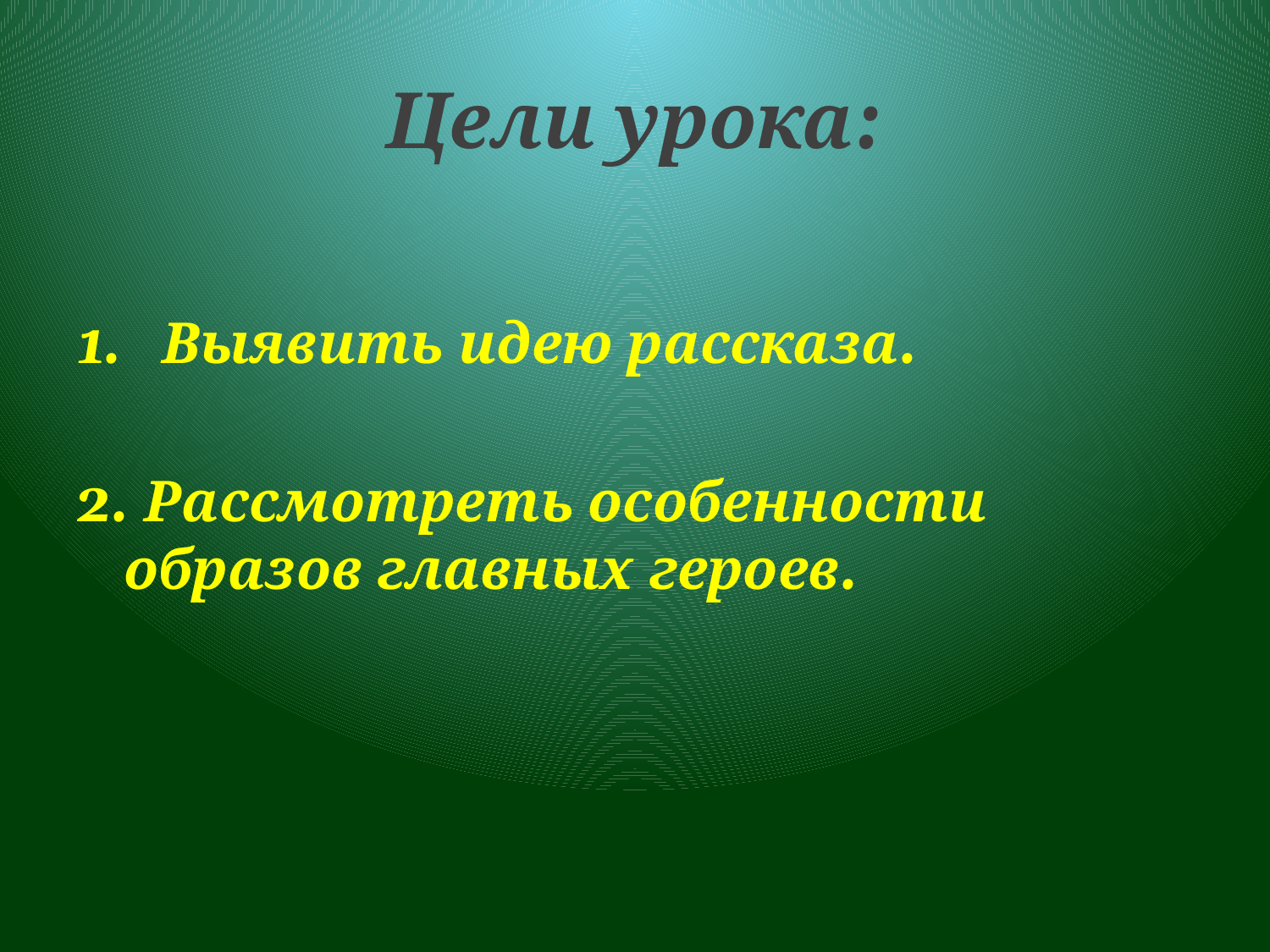

# Цели урока:

 Выявить идею рассказа.

2. Рассмотреть особенности образов главных героев.